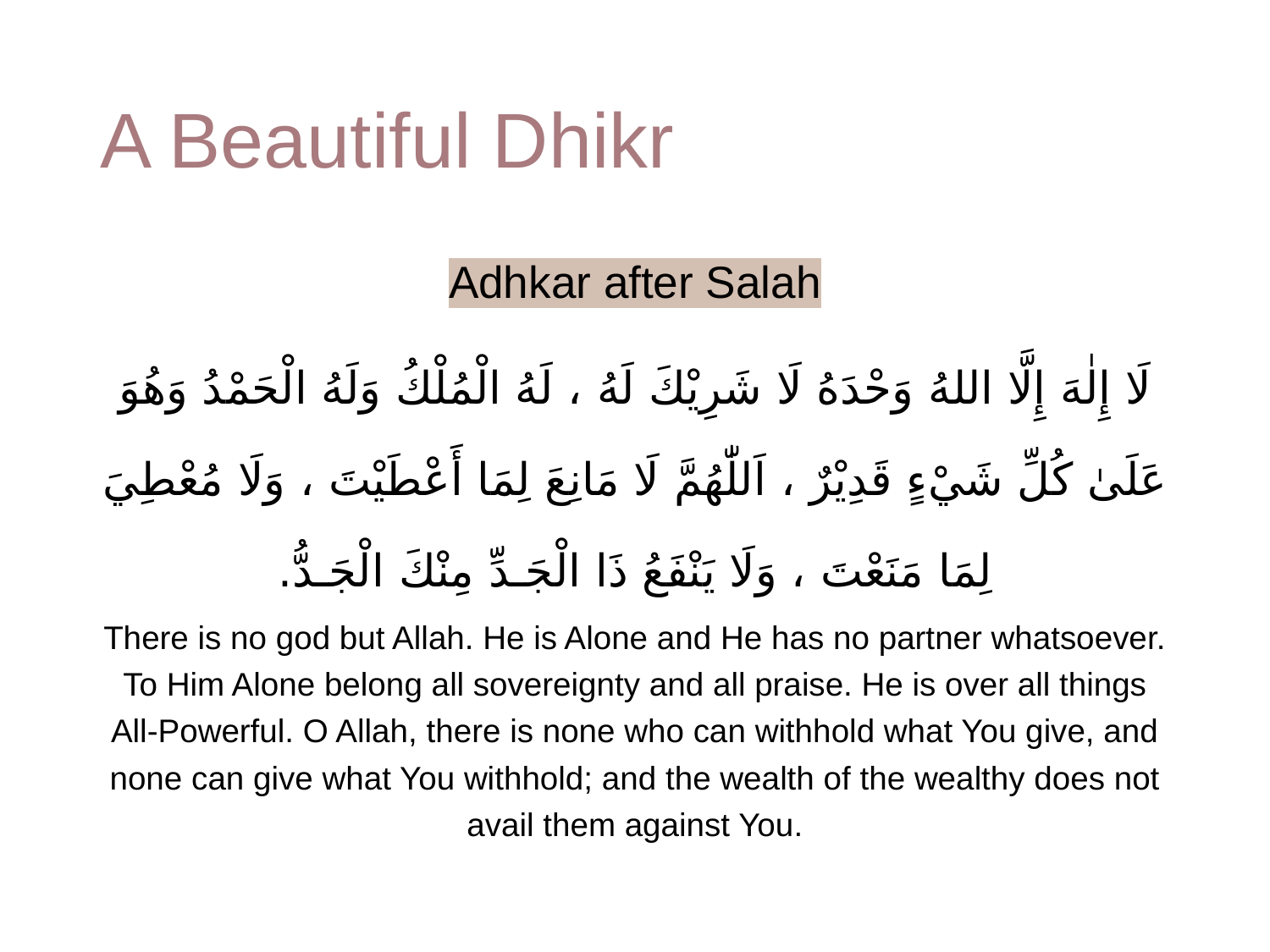

# A Beautiful Dhikr
Adhkar after Salah
لَا إِلٰهَ إِلَّا اللهُ وَحْدَهُ لَا شَرِيْكَ لَهُ ، لَهُ الْمُلْكُ وَلَهُ الْحَمْدُ وَهُوَ عَلَىٰ كُلِّ شَيْءٍ قَدِيْرٌ ، اَللّٰهُمَّ لَا مَانِعَ لِمَا أَعْطَيْتَ ، وَلَا مُعْطِيَ لِمَا مَنَعْتَ ، وَلَا يَنْفَعُ ذَا الْجَـدِّ مِنْكَ الْجَـدُّ.
There is no god but Allah. He is Alone and He has no partner whatsoever. To Him Alone belong all sovereignty and all praise. He is over all things All-Powerful. O Allah, there is none who can withhold what You give, and none can give what You withhold; and the wealth of the wealthy does not avail them against You.